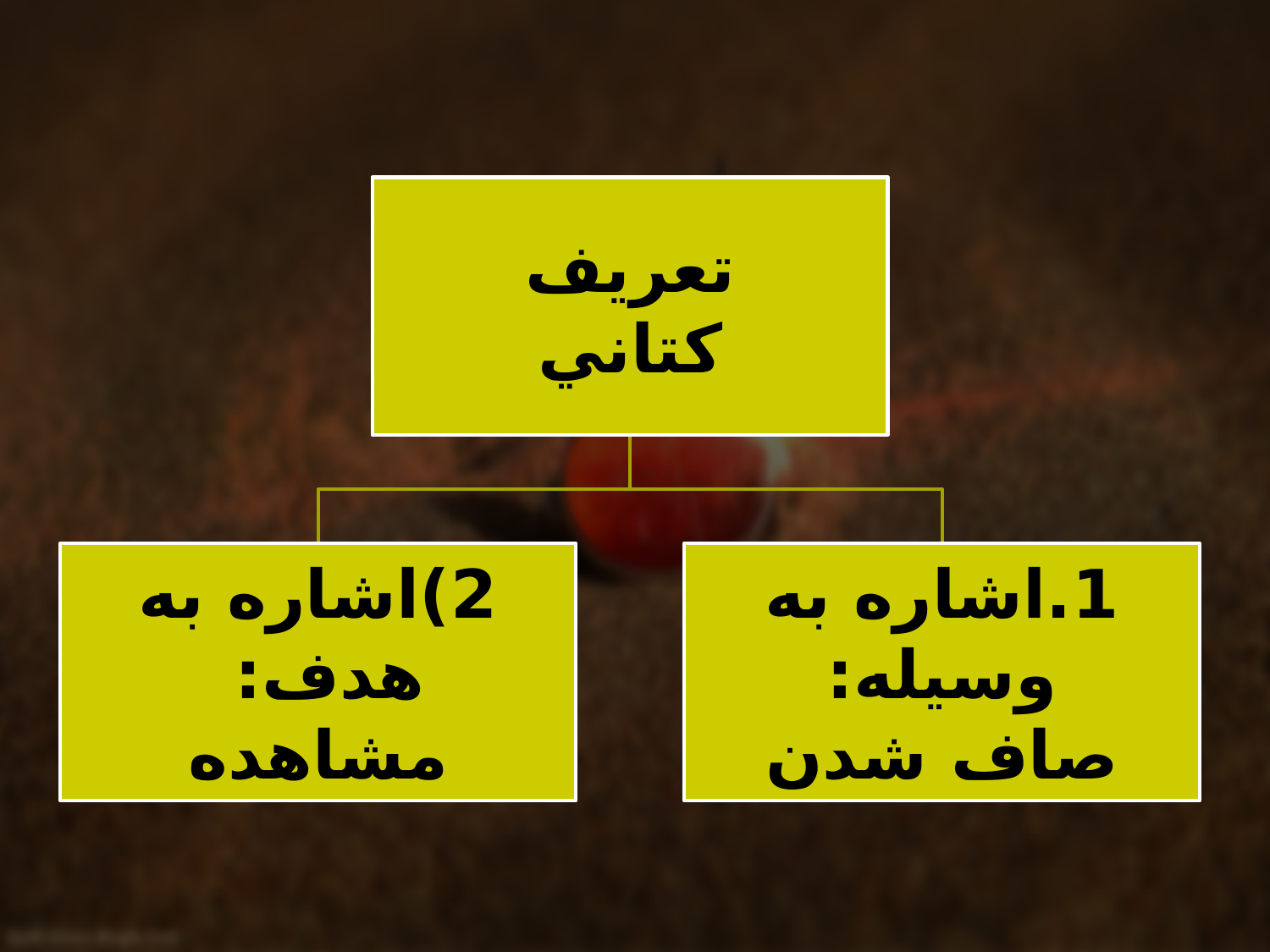

#
تعريف
کتاني
2)اشاره به هدف:
مشاهده
1.اشاره به وسيله:
صاف شدن